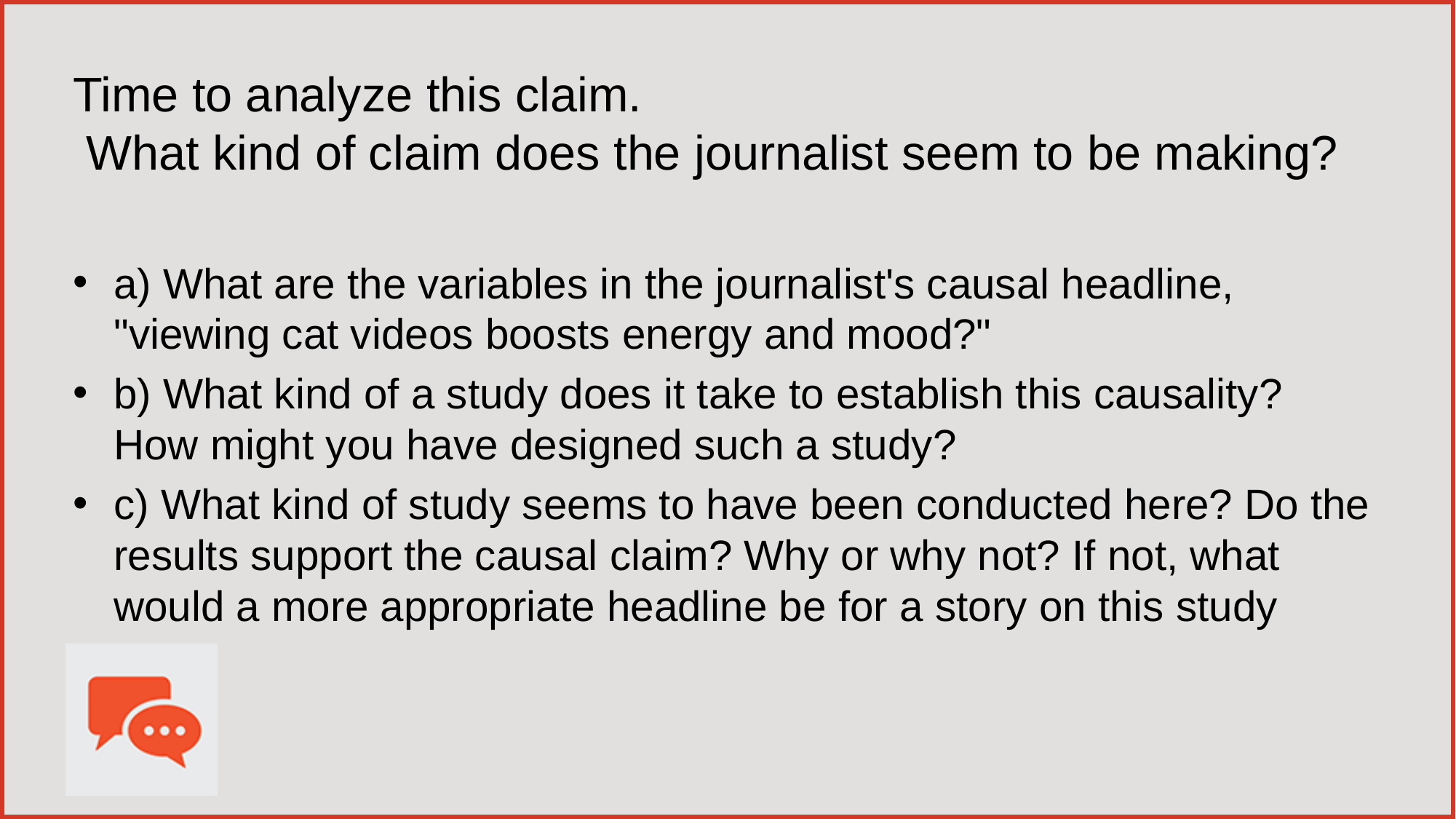

Time to analyze this claim.
 What kind of claim does the journalist seem to be making?

a) What are the variables in the journalist's causal headline, "viewing cat videos boosts energy and mood?"
b) What kind of a study does it take to establish this causality? How might you have designed such a study?
c) What kind of study seems to have been conducted here? Do the results support the causal claim? Why or why not? If not, what would a more appropriate headline be for a story on this study